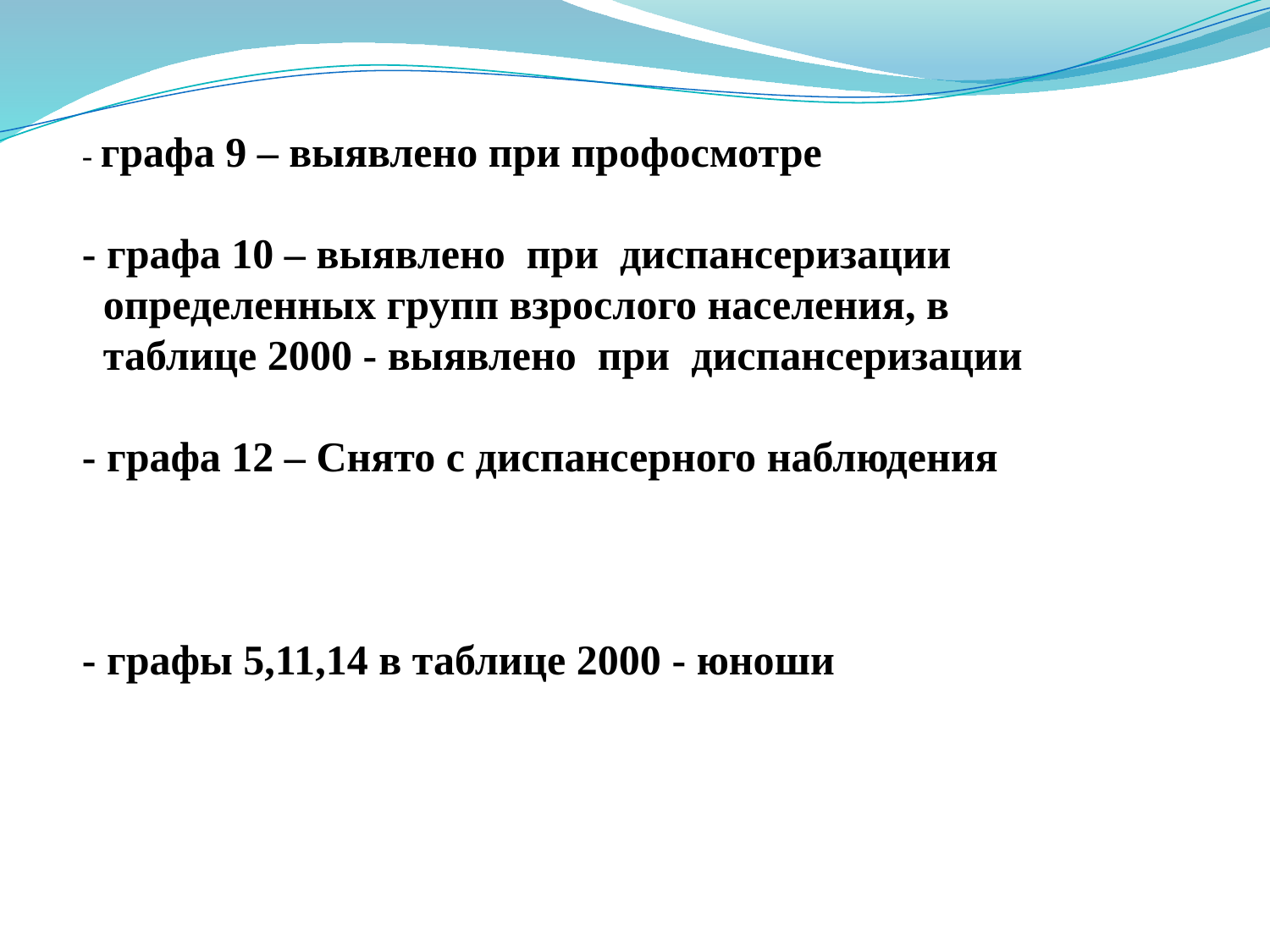

- графа 9 – выявлено при профосмотре
- графа 10 – выявлено  при  диспансеризации
  определенных групп взрослого населения, в
  таблице 2000 - выявлено  при  диспансеризации
- графа 12 – Снято с диспансерного наблюдения
- графы 5,11,14 в таблице 2000 - юноши